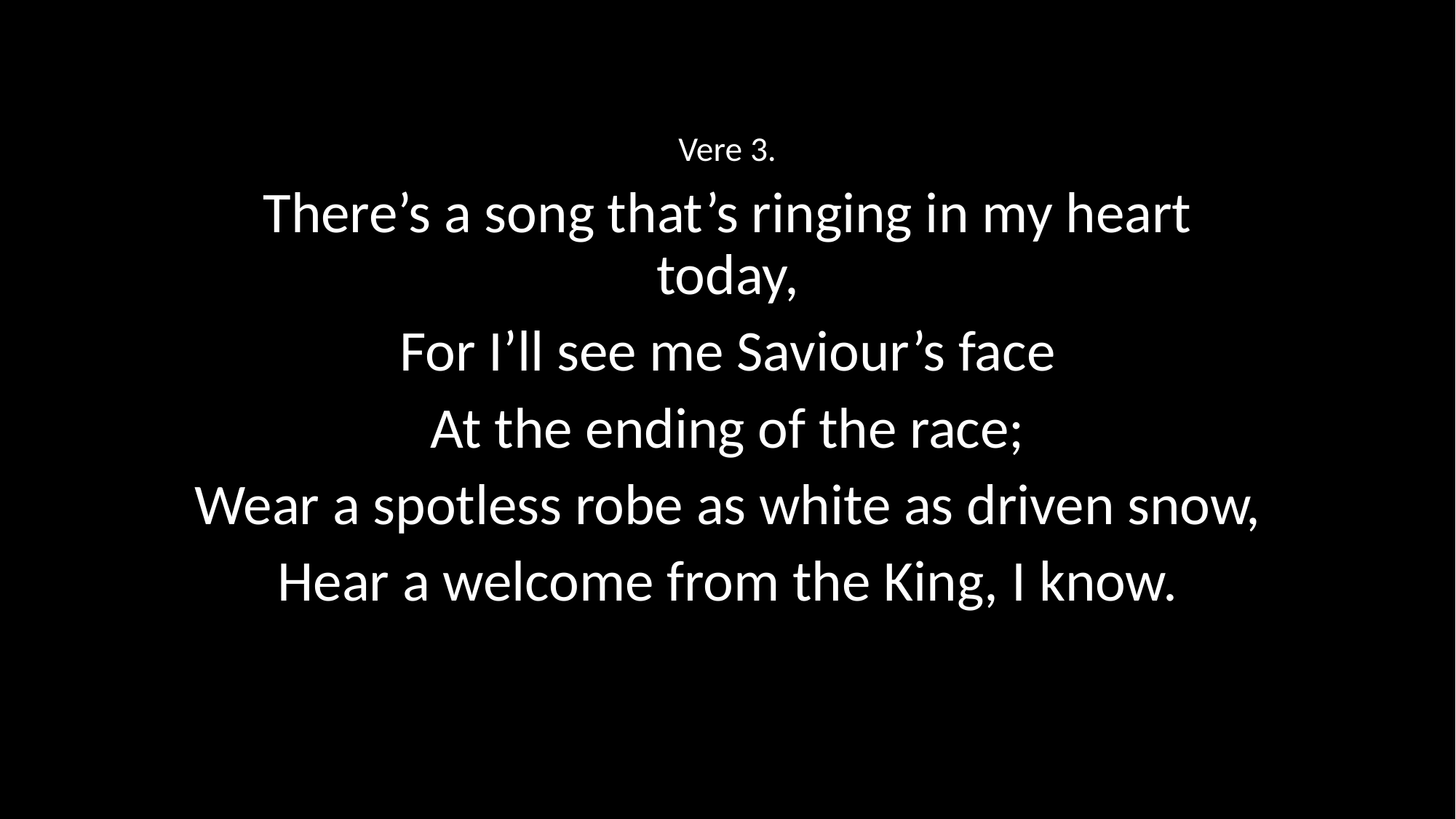

Vere 3.
There’s a song that’s ringing in my heart today,
For I’ll see me Saviour’s face
At the ending of the race;
Wear a spotless robe as white as driven snow,
Hear a welcome from the King, I know.